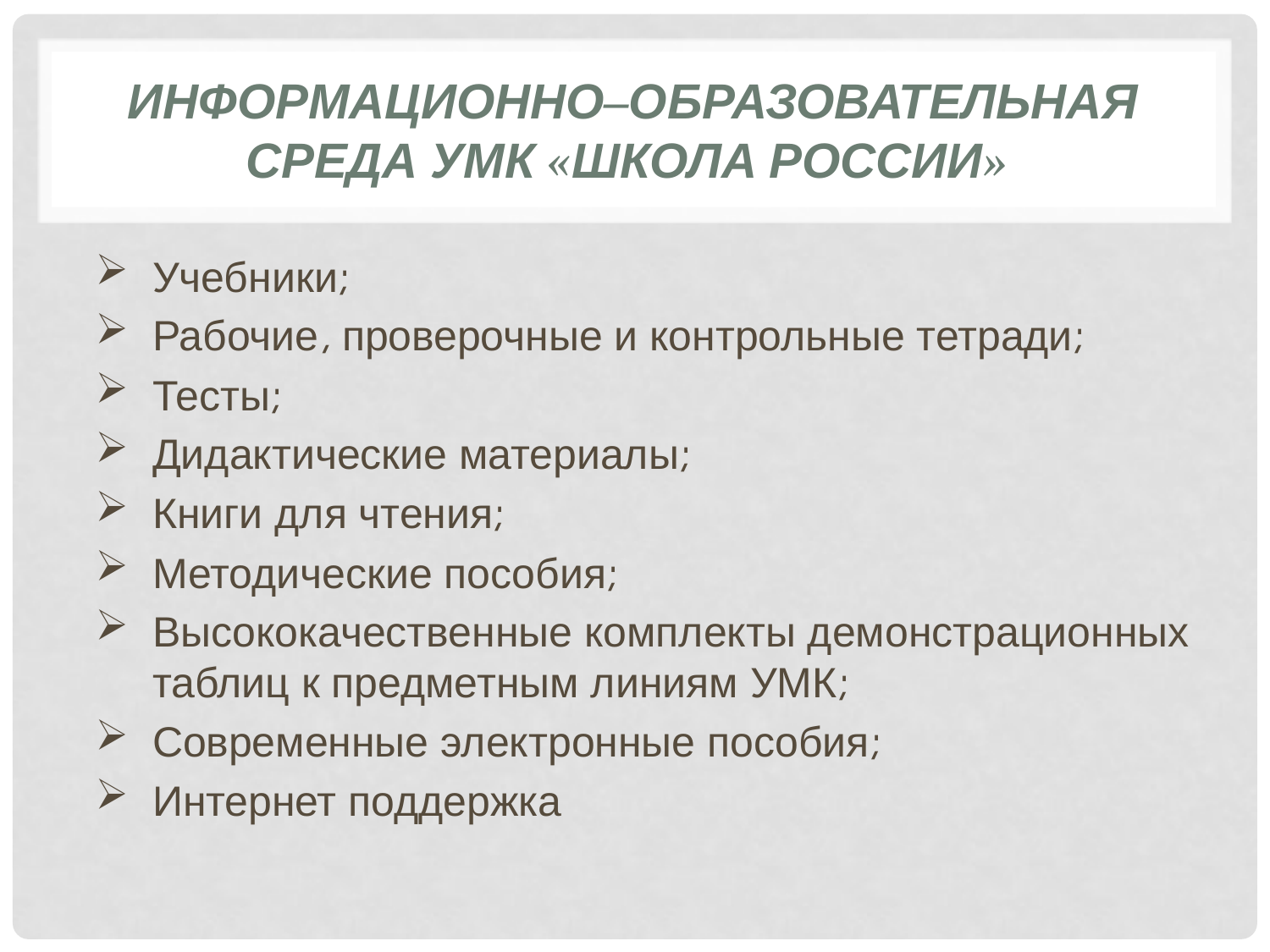

# Информационно–образовательная среда УМК «Школа России»
Учебники;
Рабочие, проверочные и контрольные тетради;
Тесты;
Дидактические материалы;
Книги для чтения;
Методические пособия;
Высококачественные комплекты демонстрационных таблиц к предметным линиям УМК;
Современные электронные пособия;
Интернет поддержка